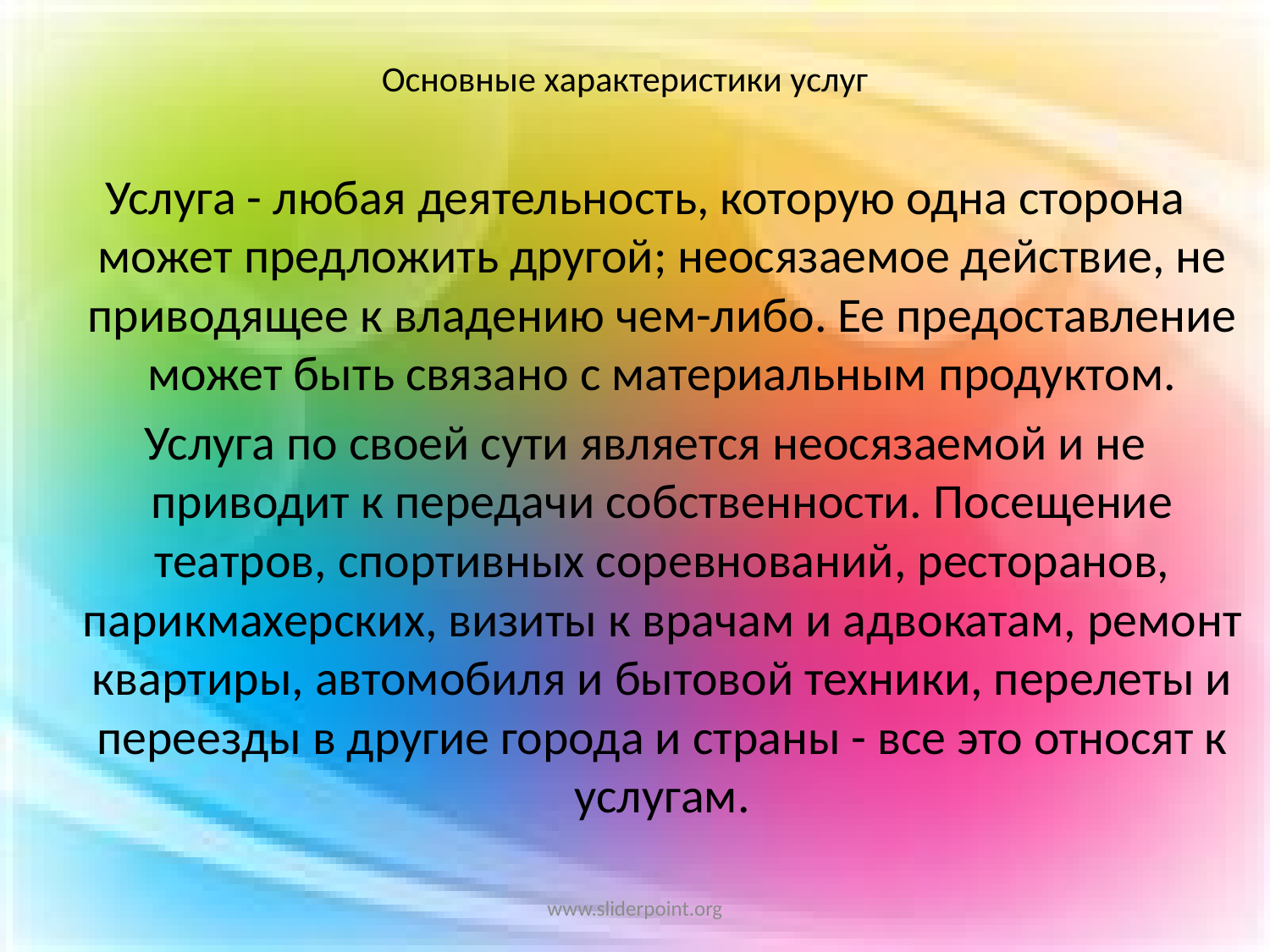

# Основные характеристики услуг
 Услуга - любая деятельность, которую одна сторона может предложить другой; неосязаемое действие, не приводящее к владению чем-либо. Ее предоставление может быть связано с материальным продуктом.
 Услуга по своей сути является неосязаемой и не приводит к передачи собственности. Посещение театров, спортивных соревнований, ресторанов, парикмахерских, визиты к врачам и адвокатам, ремонт квартиры, автомобиля и бытовой техники, перелеты и переезды в другие города и страны - все это относят к услугам.

www.sliderpoint.org